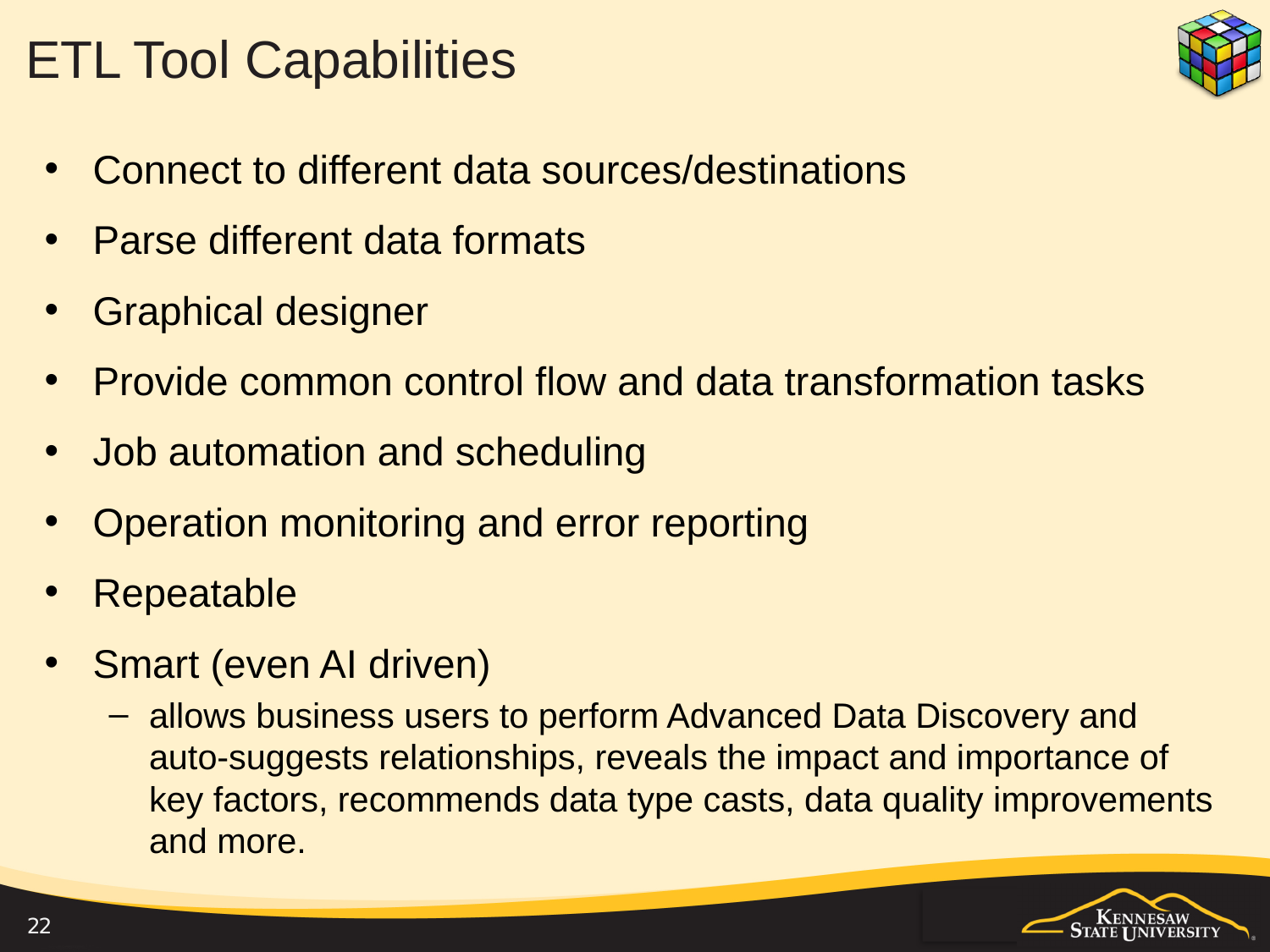

# ETL Tool Capabilities
Connect to different data sources/destinations
Parse different data formats
Graphical designer
Provide common control flow and data transformation tasks
Job automation and scheduling
Operation monitoring and error reporting
Repeatable
Smart (even AI driven)
allows business users to perform Advanced Data Discovery and auto-suggests relationships, reveals the impact and importance of key factors, recommends data type casts, data quality improvements and more.
22